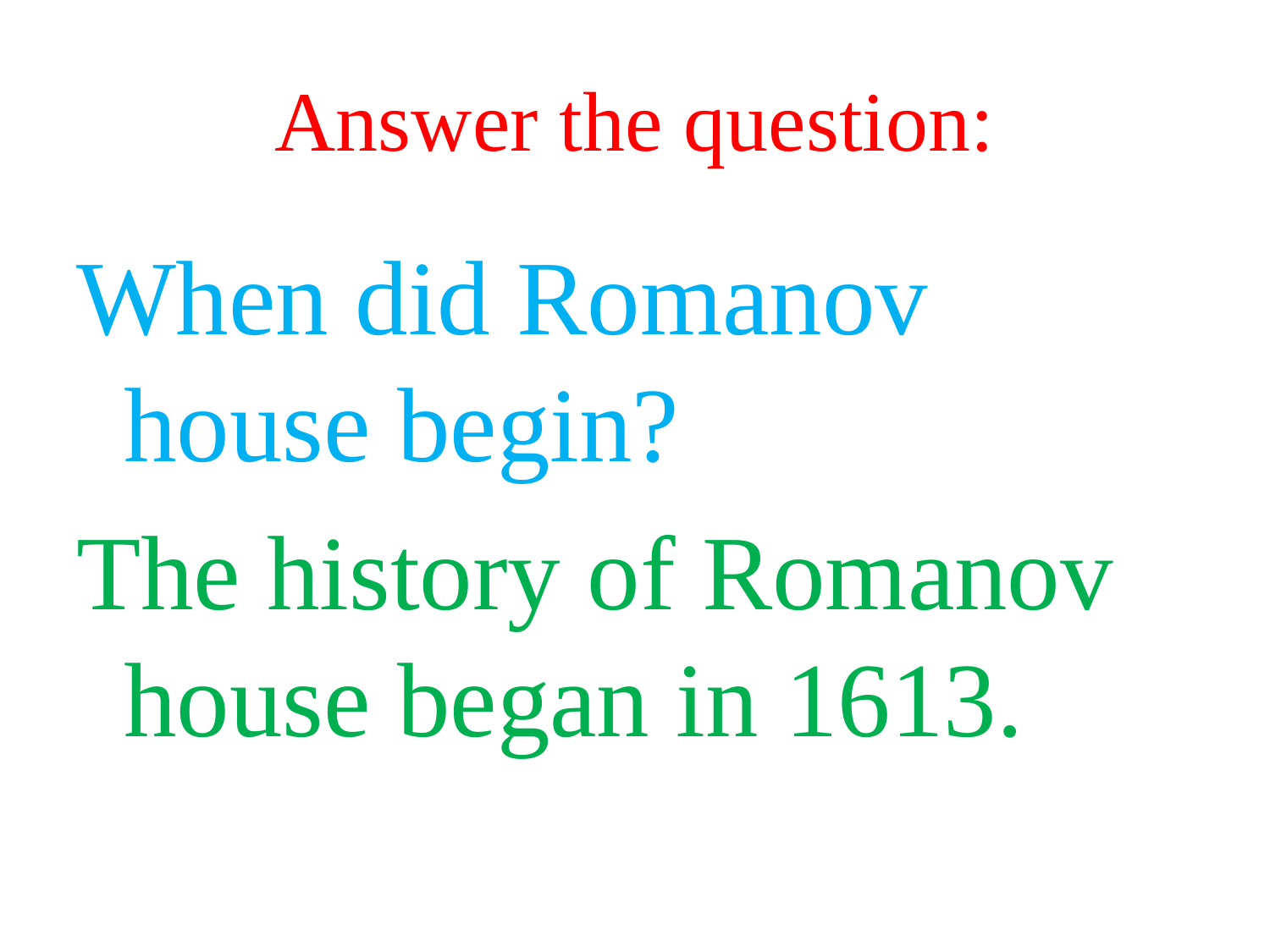

# Answer the question:
When did Romanov house begin?
The history of Romanov house began in 1613.